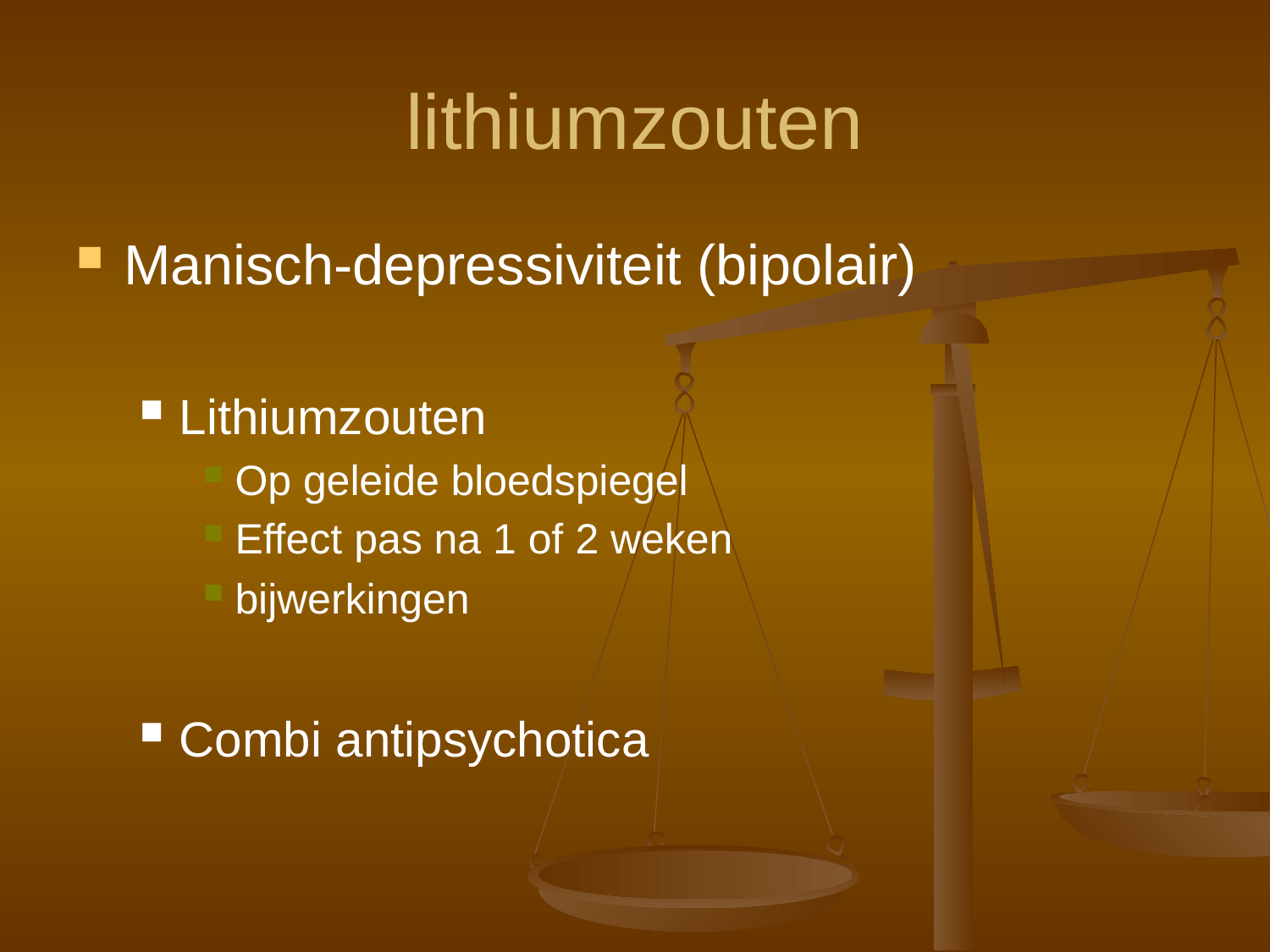

# lithiumzouten
Manisch-depressiviteit (bipolair)

Lithiumzouten
Op geleide bloedspiegel
Effect pas na 1 of 2 weken
bijwerkingen

Combi antipsychotica